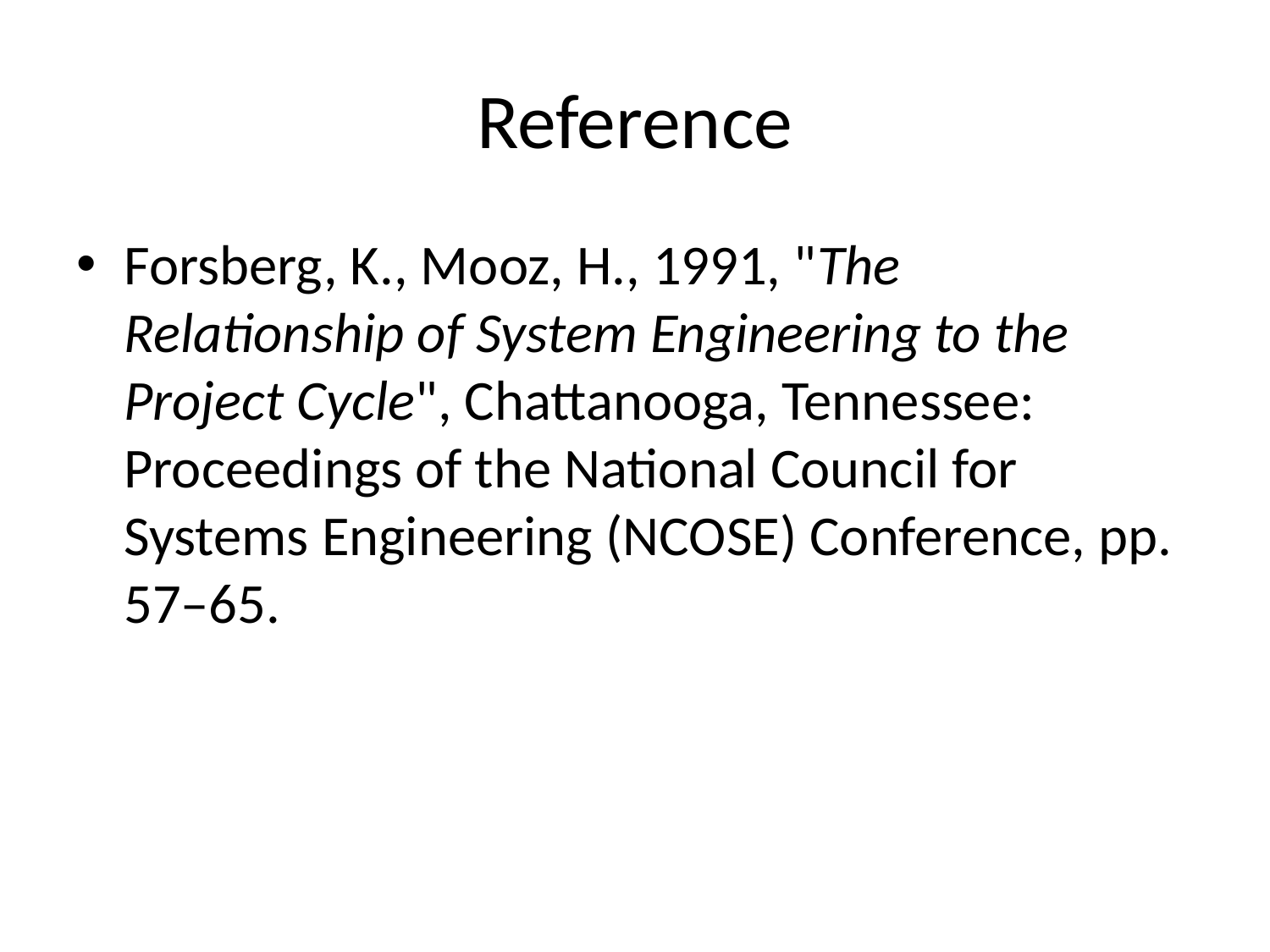

# Reference
Forsberg, K., Mooz, H., 1991, "The Relationship of System Engineering to the Project Cycle", Chattanooga, Tennessee: Proceedings of the National Council for Systems Engineering (NCOSE) Conference, pp. 57–65.